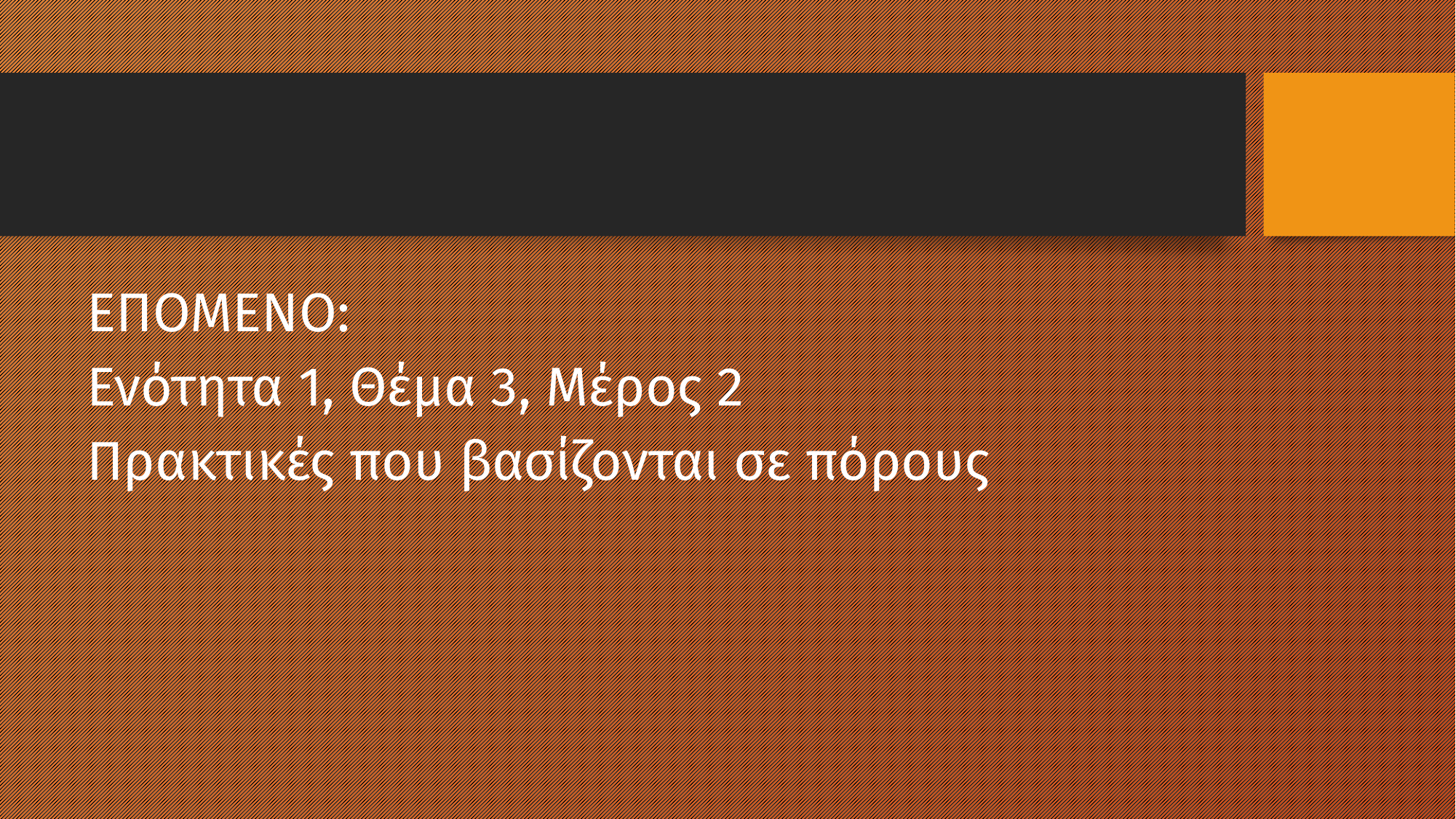

#
ΕΠΟΜΕΝΟ:
Ενότητα 1, Θέμα 3, Μέρος 2
Πρακτικές που βασίζονται σε πόρους